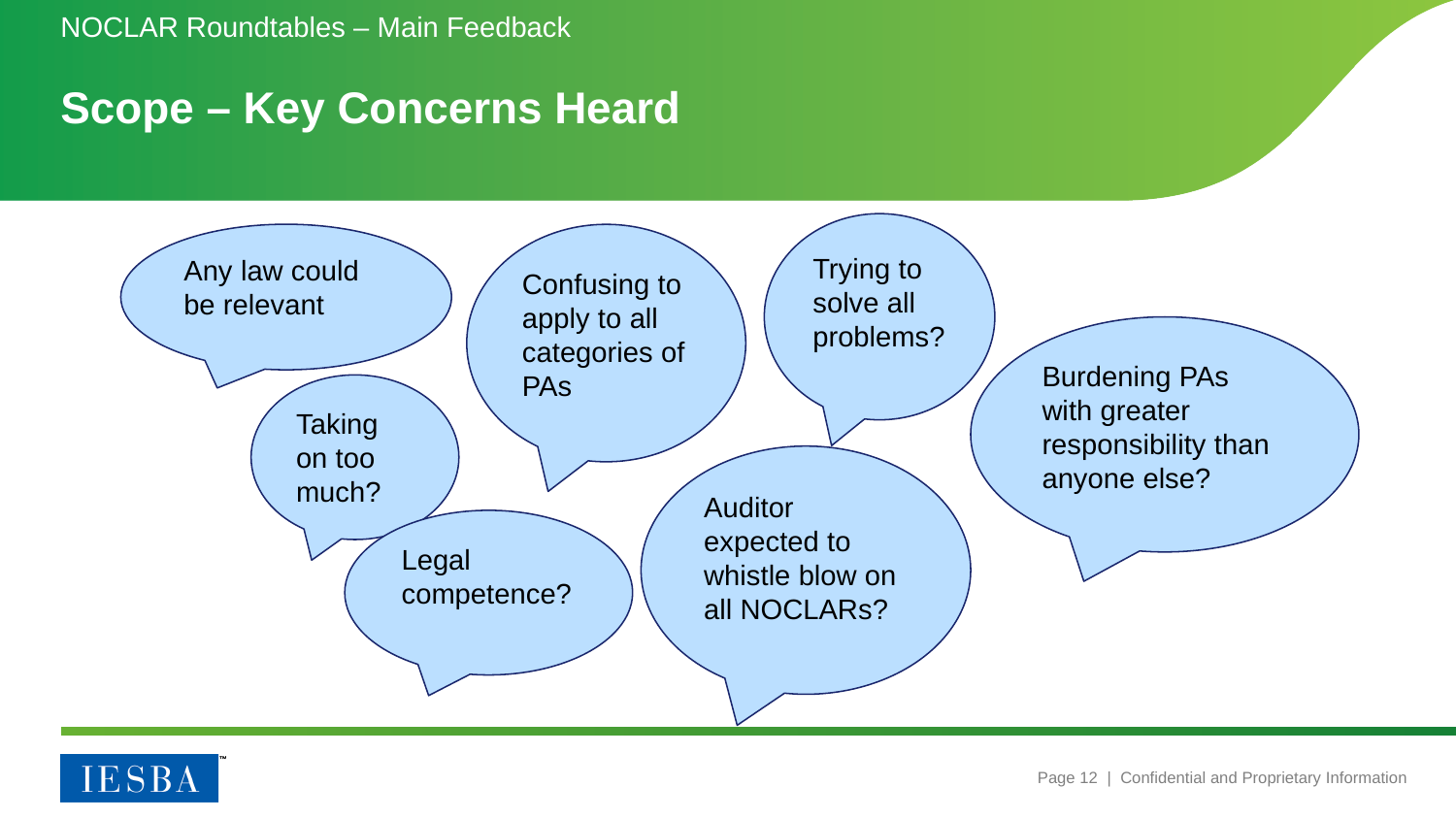

NOCLAR Roundtables – Main Feedback
# Scope – Key Concerns Heard
Trying to solve all problems?
Any law could be relevant
Confusing to apply to all categories of PAs
Burdening PAs with greater responsibility than anyone else?
Taking on too much?
Auditor expected to whistle blow on all NOCLARs?
Legal competence?